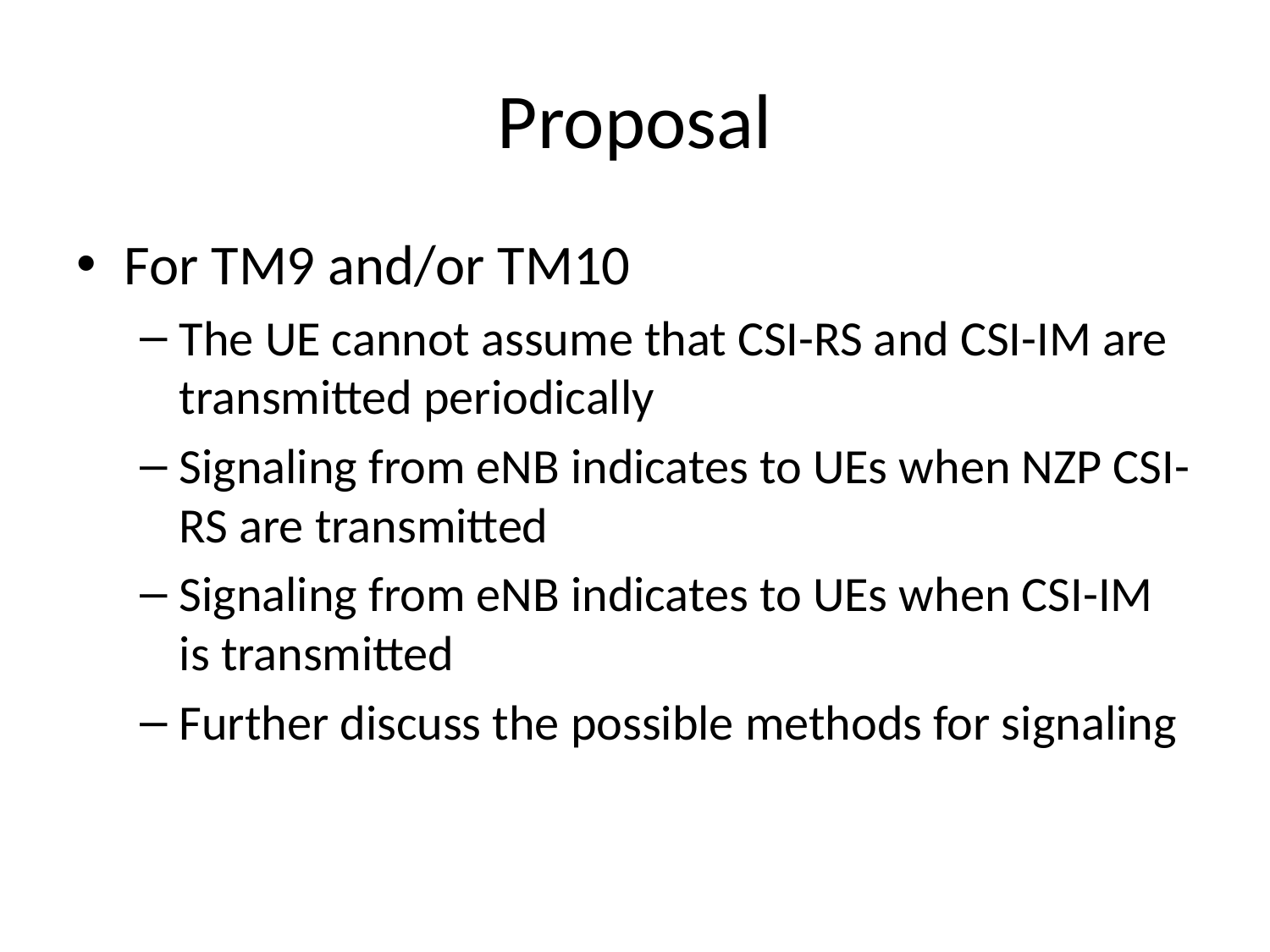

# Proposal
For TM9 and/or TM10
The UE cannot assume that CSI-RS and CSI-IM are transmitted periodically
Signaling from eNB indicates to UEs when NZP CSI-RS are transmitted
Signaling from eNB indicates to UEs when CSI-IM is transmitted
Further discuss the possible methods for signaling